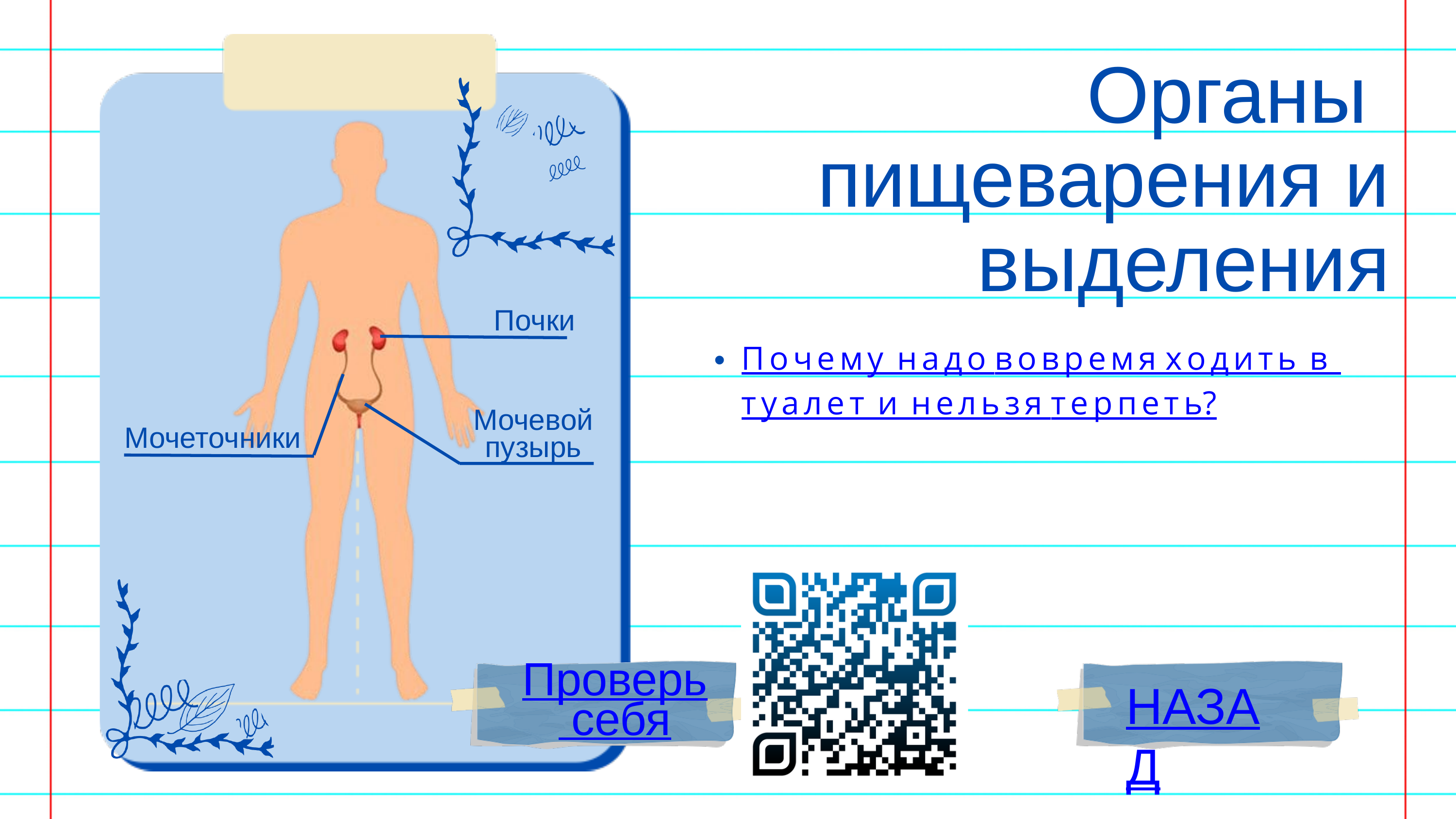

Органы
пищеварения и выделения

Почки

Почему надо вовремя ходить в туалет и нельзя терпеть?

Мочевой
пузырь
Мочеточники

НАЗАД
Проверь
 себя